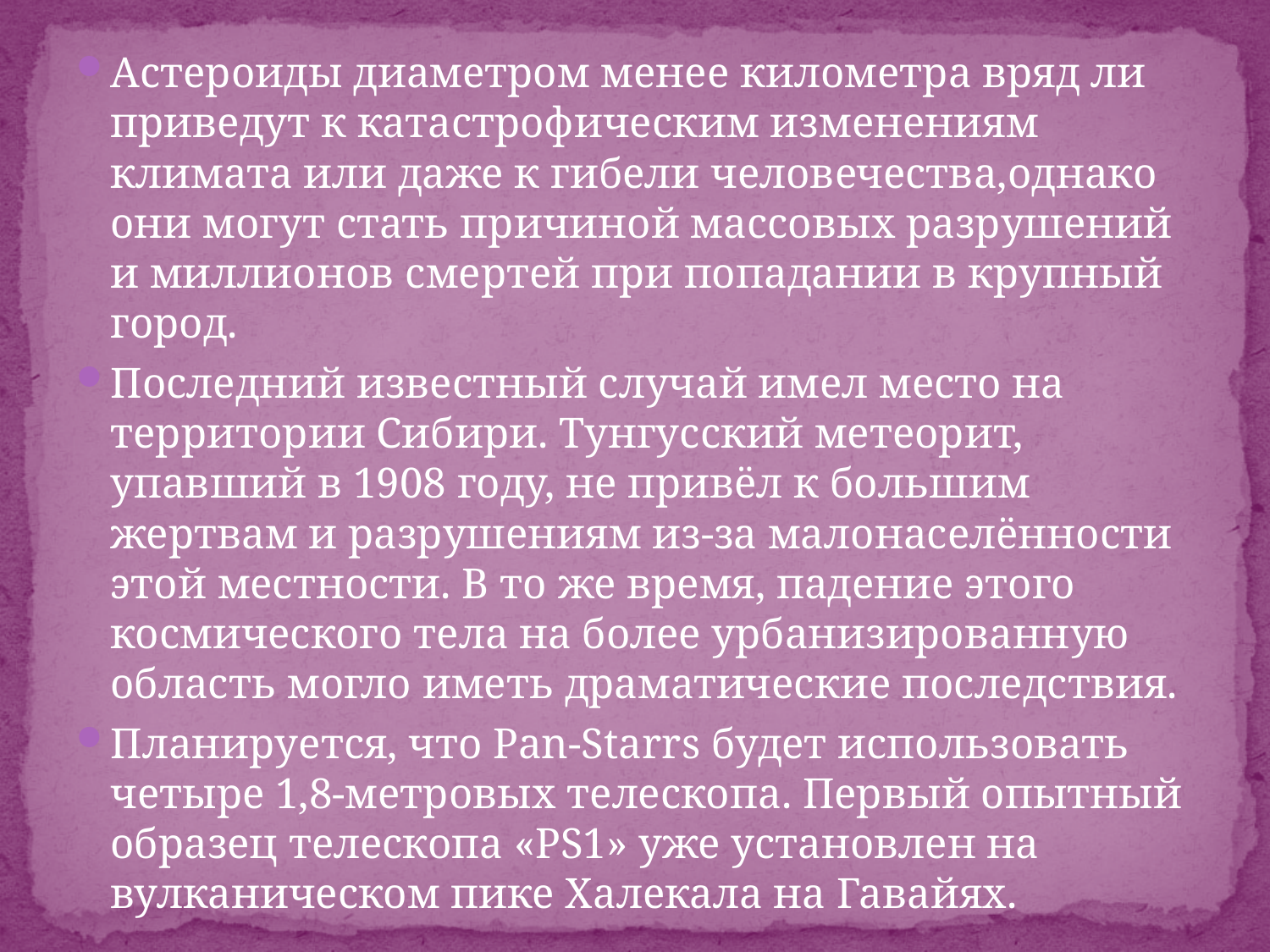

Астероиды диаметром менее километра вряд ли приведут к катастрофическим изменениям климата или даже к гибели человечества,однако они могут стать причиной массовых разрушений и миллионов смертей при попадании в крупный город.
Последний известный случай имел место на территории Сибири. Тунгусский метеорит, упавший в 1908 году, не привёл к большим жертвам и разрушениям из-за малонаселённости этой местности. В то же время, падение этого космического тела на более урбанизированную область могло иметь драматические последствия.
Планируется, что Pan-Starrs будет использовать четыре 1,8-метровых телескопа. Первый опытный образец телескопа «PS1» уже установлен на вулканическом пике Халекала на Гавайях.